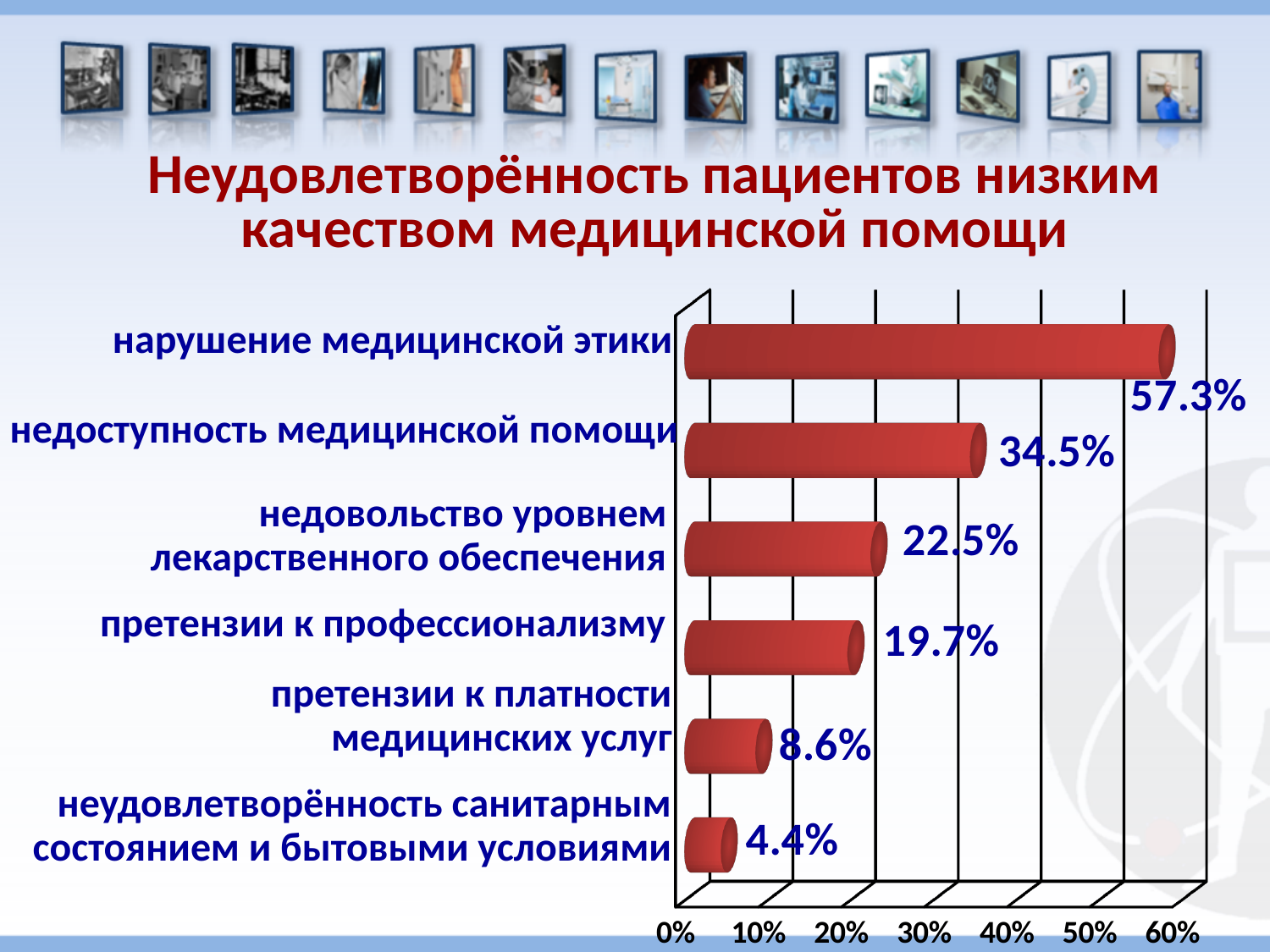

Неудовлетворённость пациентов низким качеством медицинской помощи

[unsupported chart]

нарушение медицинской этики
недоступность медицинской помощи
недовольство уровнем лекарственного обеспечения
претензии к профессионализму
претензии к платности медицинских услуг
неудовлетворённость санитарным состоянием и бытовыми условиями